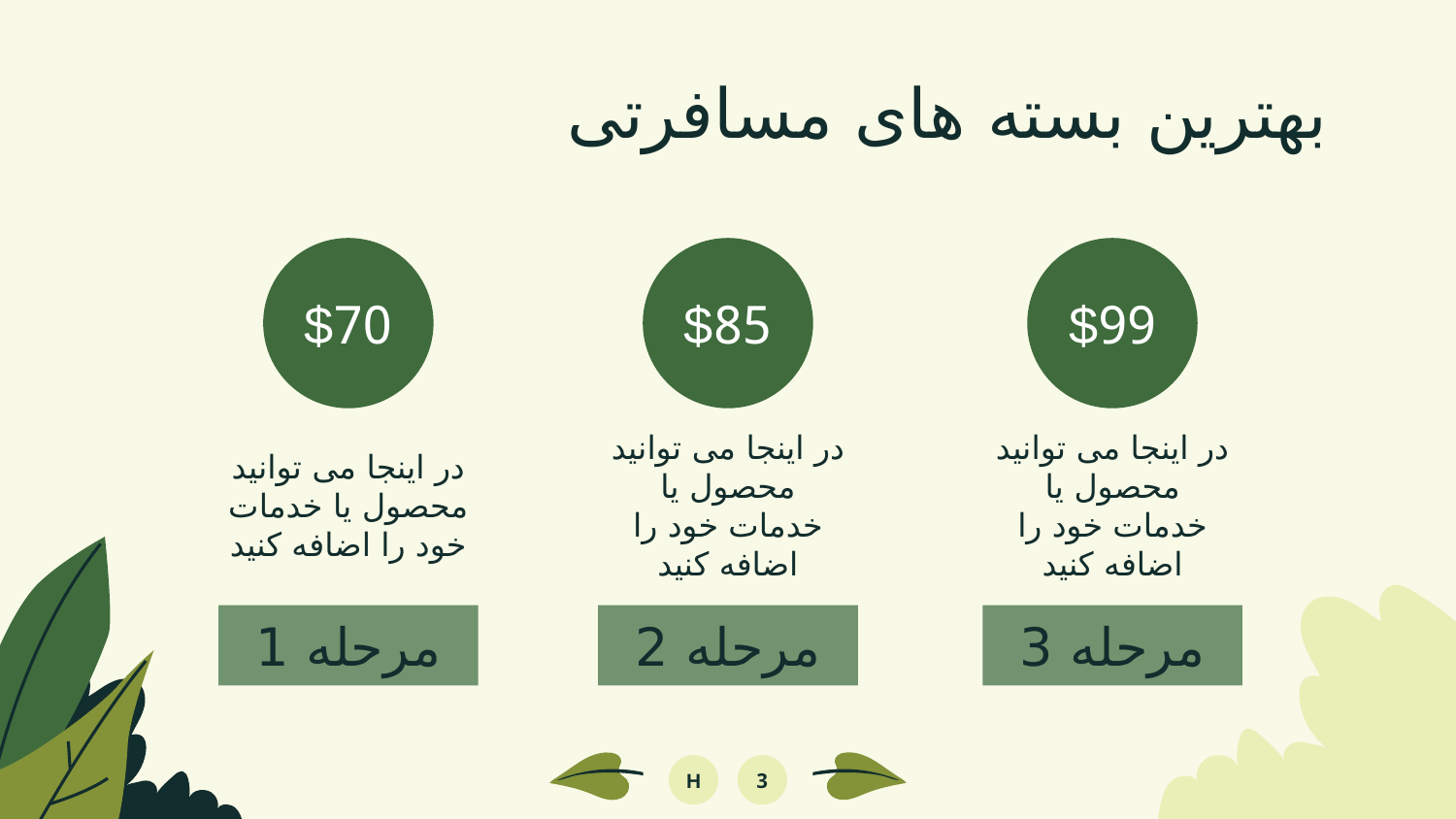

# بهترین بسته های مسافرتی

$70
$85
$99
در اینجا می توانید محصول یا خدمات خود را اضافه کنید
در اینجا می توانید محصول یا خدمات خود را اضافه کنید
در اینجا می توانید محصول یا خدمات خود را اضافه کنید

مرحله 1
مرحله 2
مرحله 3

H
3